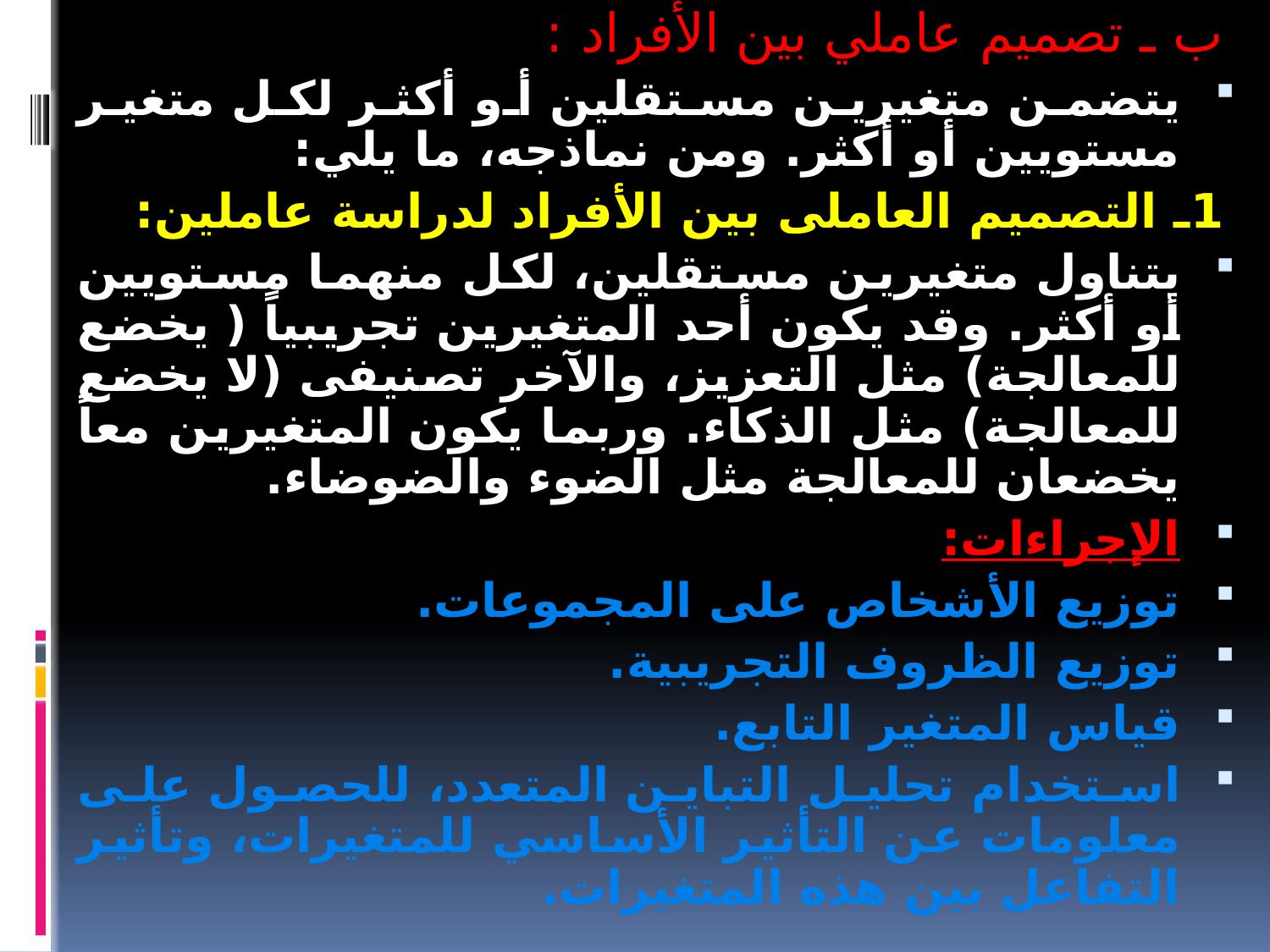

ب ـ تصميم عاملي بين الأفراد :
يتضمن متغيرين مستقلين أو أكثر لكل متغير مستويين أو أكثر. ومن نماذجه، ما يلي:
1ـ التصميم العاملى بين الأفراد لدراسة عاملين:
يتناول متغيرين مستقلين، لكل منهما مستويين أو أكثر. وقد يكون أحد المتغيرين تجريبياً ( يخضع للمعالجة) مثل التعزيز، والآخر تصنيفى (لا يخضع للمعالجة) مثل الذكاء. وربما يكون المتغيرين معاً يخضعان للمعالجة مثل الضوء والضوضاء.
الإجراءات:
توزيع الأشخاص على المجموعات.
توزيع الظروف التجريبية.
قياس المتغير التابع.
استخدام تحليل التباين المتعدد، للحصول على معلومات عن التأثير الأساسي للمتغيرات، وتأثير التفاعل بين هذه المتغيرات.